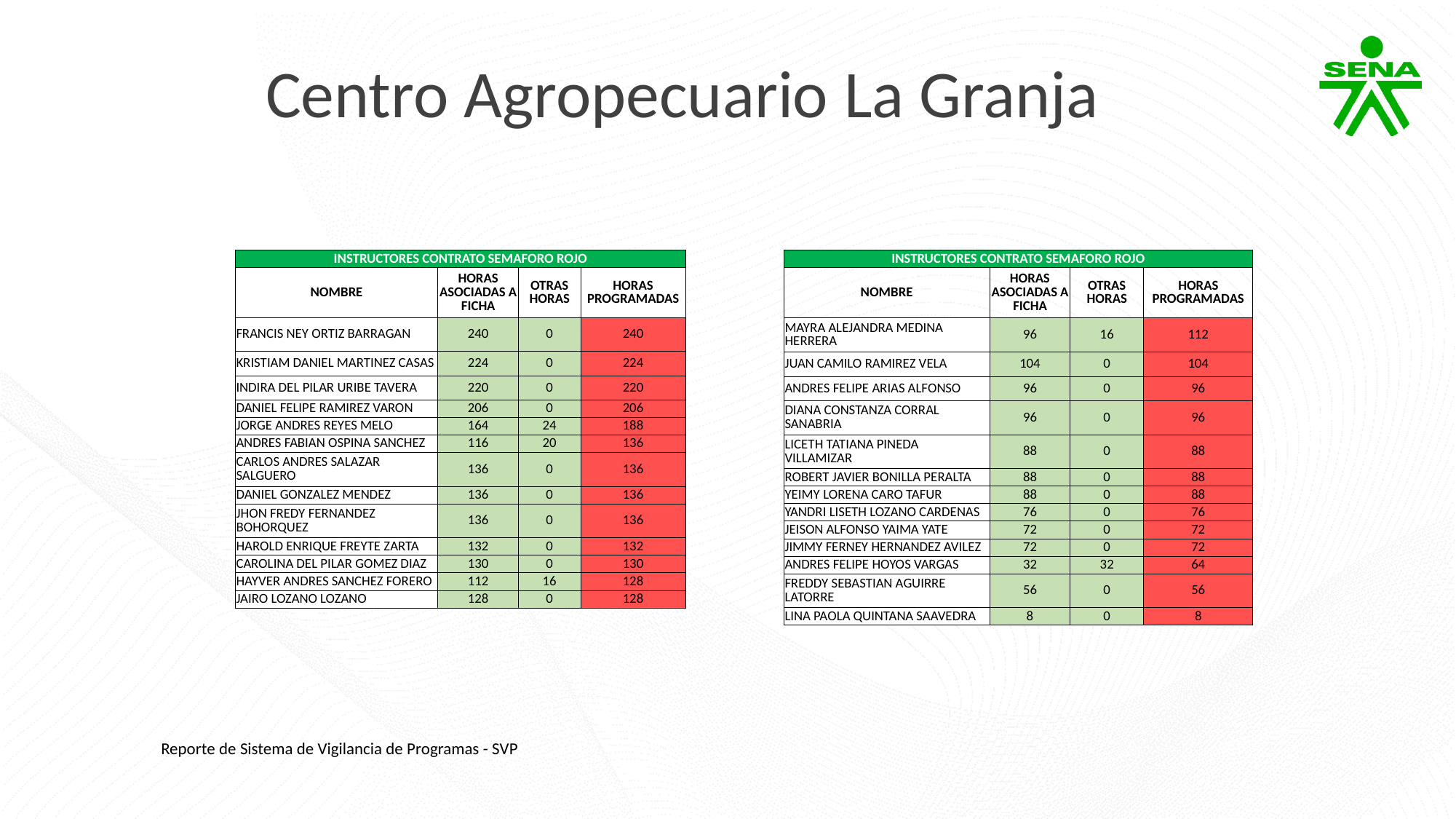

Centro Agropecuario La Granja
| INSTRUCTORES CONTRATO SEMAFORO ROJO |  |  |  |
| --- | --- | --- | --- |
| NOMBRE | HORAS ASOCIADAS A FICHA | OTRAS HORAS | HORAS PROGRAMADAS |
| FRANCIS NEY ORTIZ BARRAGAN | 240 | 0 | 240 |
| KRISTIAM DANIEL MARTINEZ CASAS | 224 | 0 | 224 |
| INDIRA DEL PILAR URIBE TAVERA | 220 | 0 | 220 |
| DANIEL FELIPE RAMIREZ VARON | 206 | 0 | 206 |
| JORGE ANDRES REYES MELO | 164 | 24 | 188 |
| ANDRES FABIAN OSPINA SANCHEZ | 116 | 20 | 136 |
| CARLOS ANDRES SALAZAR SALGUERO | 136 | 0 | 136 |
| DANIEL GONZALEZ MENDEZ | 136 | 0 | 136 |
| JHON FREDY FERNANDEZ BOHORQUEZ | 136 | 0 | 136 |
| HAROLD ENRIQUE FREYTE ZARTA | 132 | 0 | 132 |
| CAROLINA DEL PILAR GOMEZ DIAZ | 130 | 0 | 130 |
| HAYVER ANDRES SANCHEZ FORERO | 112 | 16 | 128 |
| JAIRO LOZANO LOZANO | 128 | 0 | 128 |
| INSTRUCTORES CONTRATO SEMAFORO ROJO |  |  |  |
| --- | --- | --- | --- |
| NOMBRE | HORAS ASOCIADAS A FICHA | OTRAS HORAS | HORAS PROGRAMADAS |
| MAYRA ALEJANDRA MEDINA HERRERA | 96 | 16 | 112 |
| JUAN CAMILO RAMIREZ VELA | 104 | 0 | 104 |
| ANDRES FELIPE ARIAS ALFONSO | 96 | 0 | 96 |
| DIANA CONSTANZA CORRAL SANABRIA | 96 | 0 | 96 |
| LICETH TATIANA PINEDA VILLAMIZAR | 88 | 0 | 88 |
| ROBERT JAVIER BONILLA PERALTA | 88 | 0 | 88 |
| YEIMY LORENA CARO TAFUR | 88 | 0 | 88 |
| YANDRI LISETH LOZANO CARDENAS | 76 | 0 | 76 |
| JEISON ALFONSO YAIMA YATE | 72 | 0 | 72 |
| JIMMY FERNEY HERNANDEZ AVILEZ | 72 | 0 | 72 |
| ANDRES FELIPE HOYOS VARGAS | 32 | 32 | 64 |
| FREDDY SEBASTIAN AGUIRRE LATORRE | 56 | 0 | 56 |
| LINA PAOLA QUINTANA SAAVEDRA | 8 | 0 | 8 |
Reporte de Sistema de Vigilancia de Programas - SVP